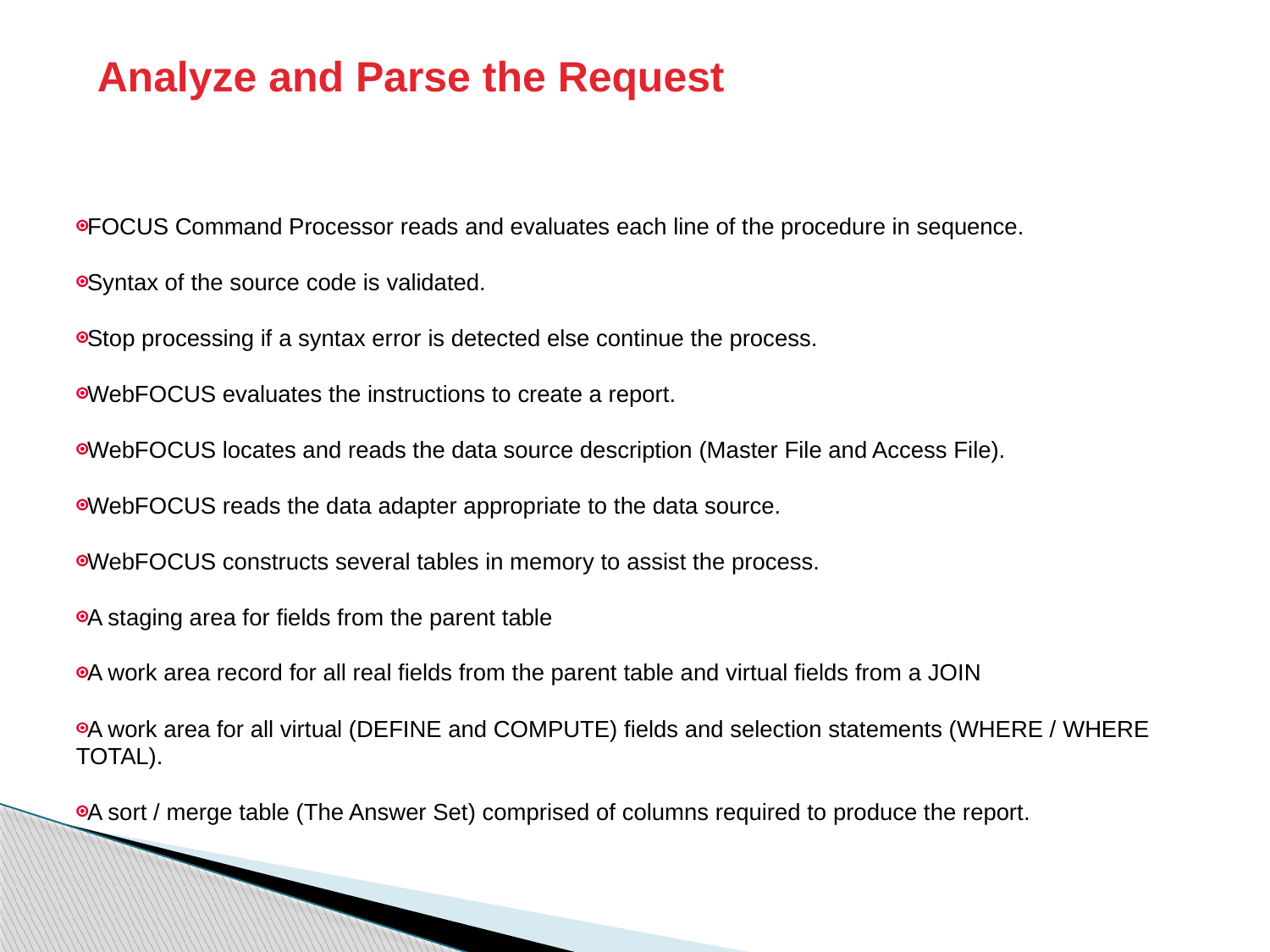

# Analyze and Parse the Request
FOCUS Command Processor reads and evaluates each line of the procedure in sequence.

Syntax of the source code is validated.

Stop processing if a syntax error is detected else continue the process.

WebFOCUS evaluates the instructions to create a report.

WebFOCUS locates and reads the data source description (Master File and Access File).

WebFOCUS reads the data adapter appropriate to the data source.

WebFOCUS constructs several tables in memory to assist the process.

A staging area for fields from the parent table

A work area record for all real fields from the parent table and virtual fields from a JOIN

A work area for all virtual (DEFINE and COMPUTE) fields and selection statements (WHERE / WHERE TOTAL).

A sort / merge table (The Answer Set) comprised of columns required to produce the report.

57